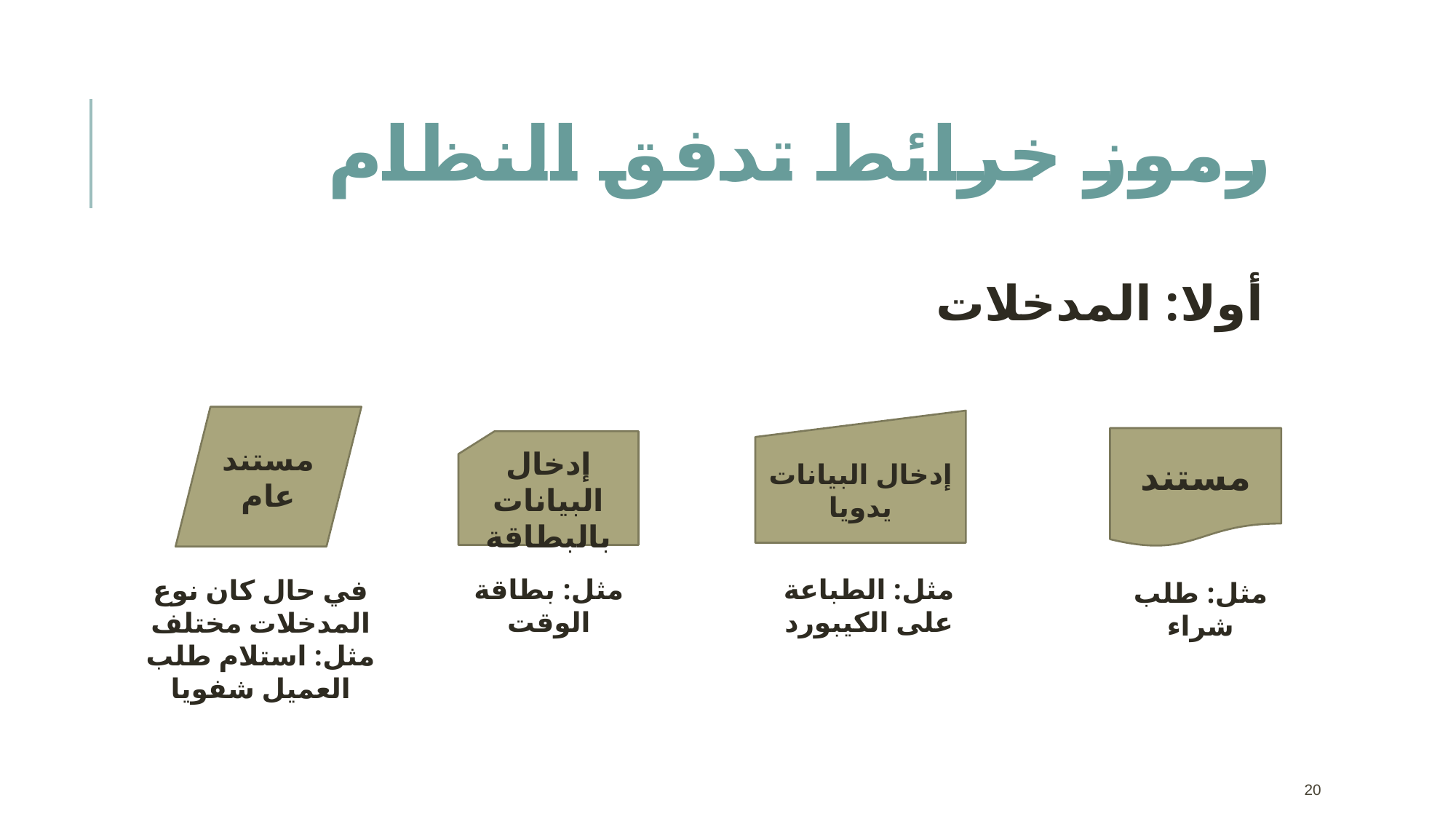

# رموز خرائط تدفق النظام
أولا: المدخلات
مستند عام
إدخال البيانات يدويا
مستند
إدخال البيانات بالبطاقة
مثل: بطاقة الوقت
مثل: الطباعة على الكيبورد
في حال كان نوع المدخلات مختلف
مثل: استلام طلب العميل شفويا
مثل: طلب شراء
20